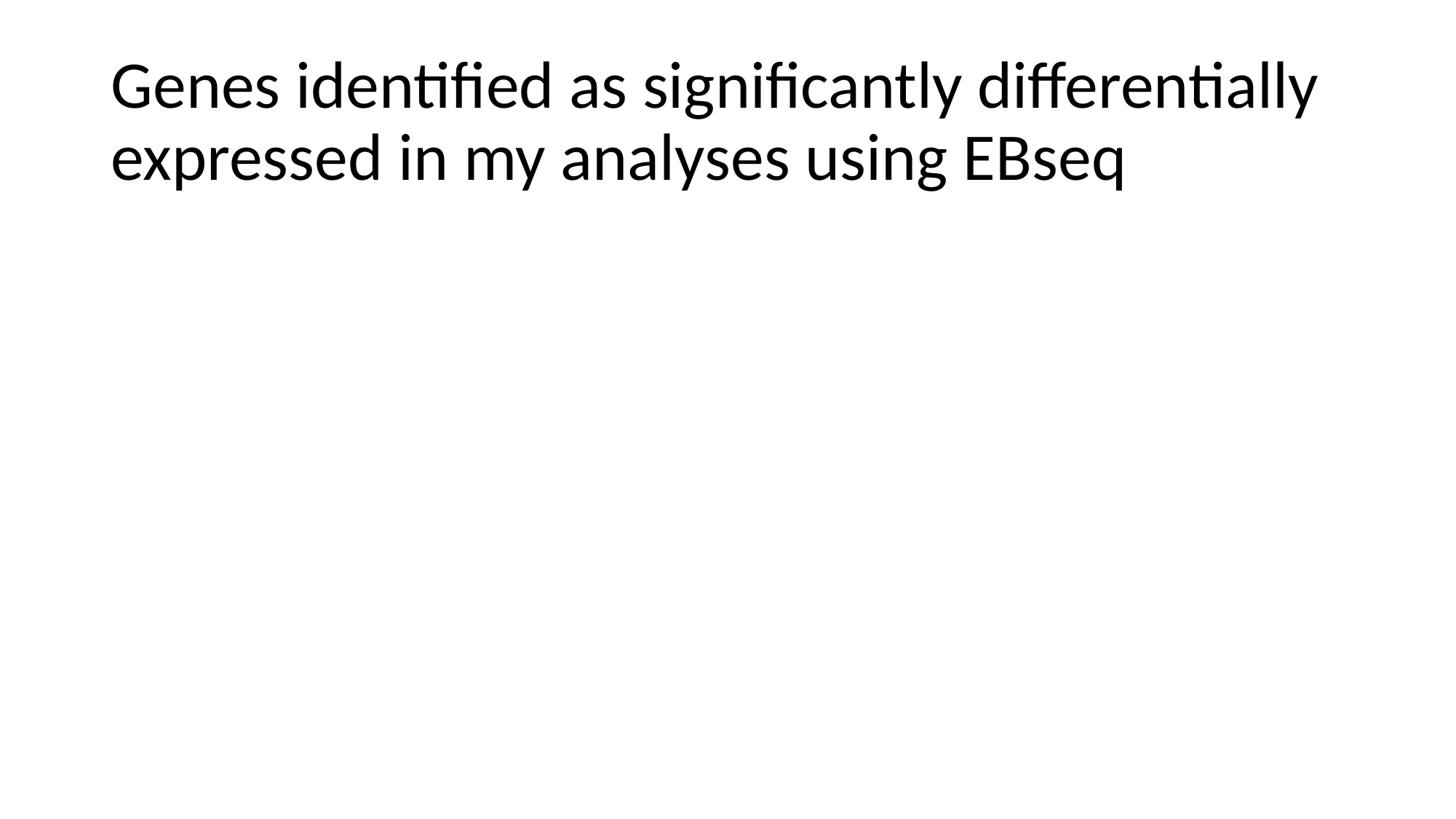

# Genes identified as significantly differentially expressed in my analyses using EBseq